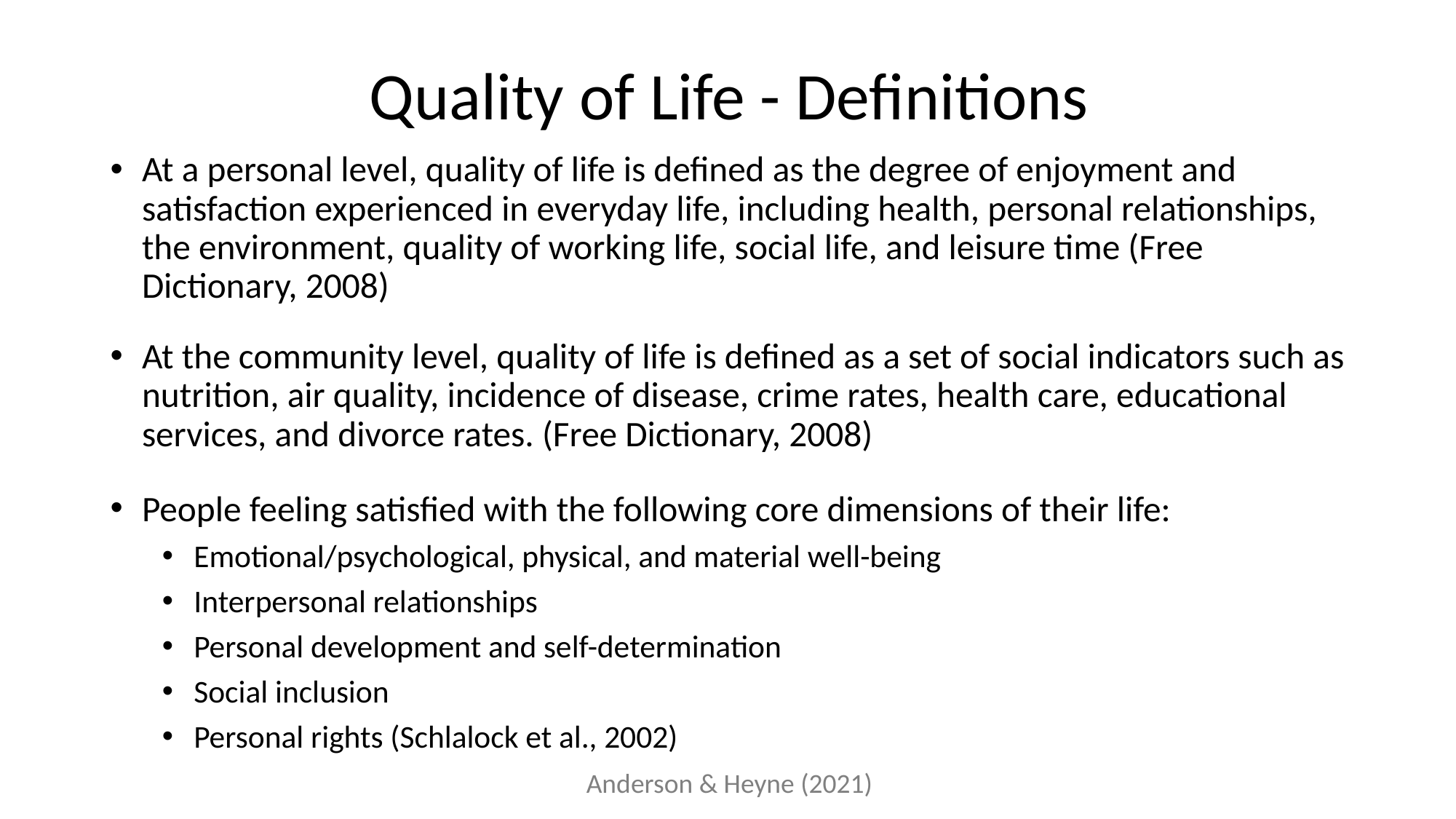

# Quality of Life - Definitions
At a personal level, quality of life is defined as the degree of enjoyment and satisfaction experienced in everyday life, including health, personal relationships, the environment, quality of working life, social life, and leisure time (Free Dictionary, 2008)
At the community level, quality of life is defined as a set of social indicators such as nutrition, air quality, incidence of disease, crime rates, health care, educational services, and divorce rates. (Free Dictionary, 2008)
People feeling satisfied with the following core dimensions of their life:
Emotional/psychological, physical, and material well-being
Interpersonal relationships
Personal development and self-determination
Social inclusion
Personal rights (Schlalock et al., 2002)
Anderson & Heyne (2021)